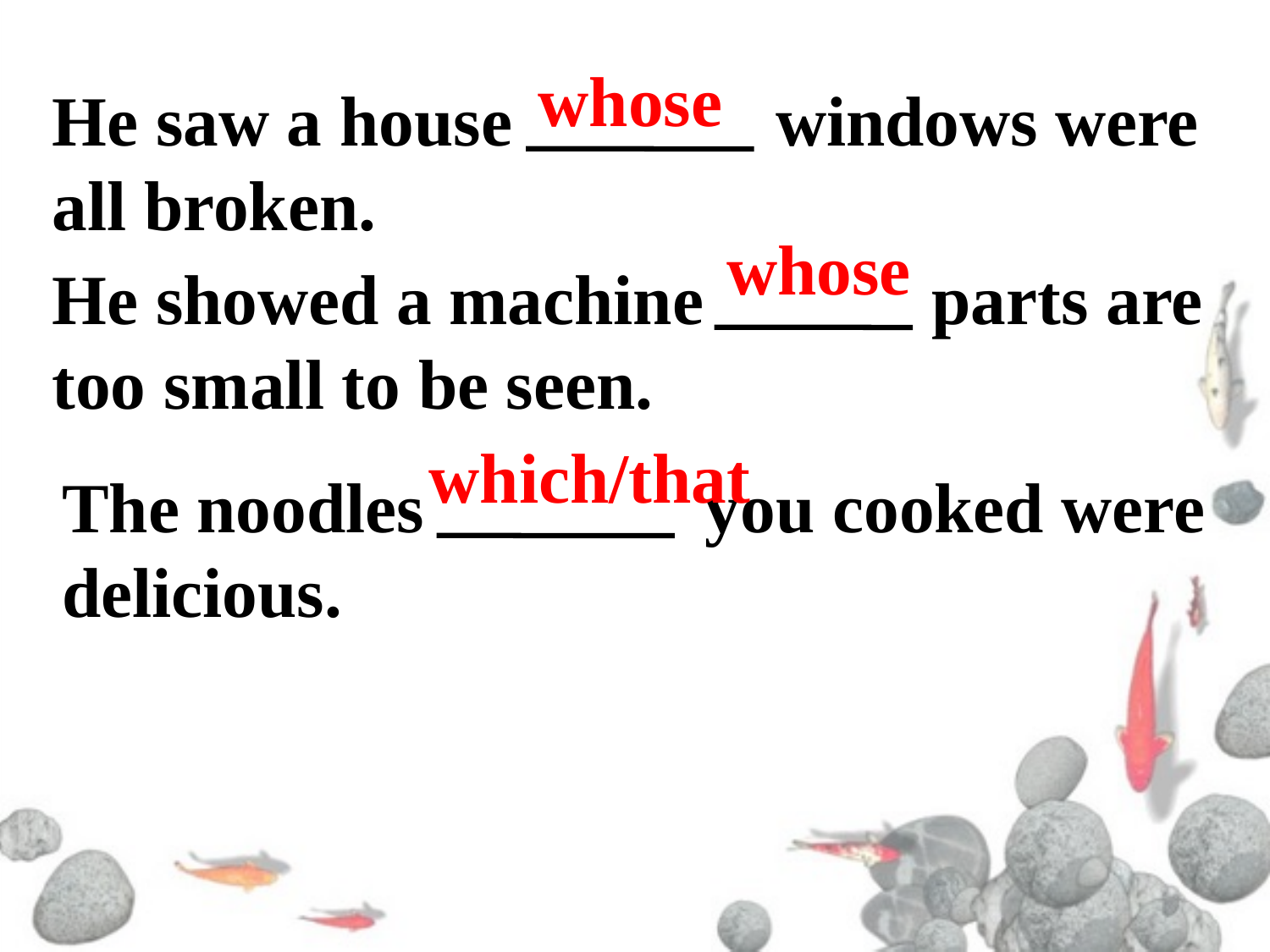

whose
He saw a house               windows were all broken.
whose
He showed a machine             parts are too small to be seen.
which/that
The noodles                you cooked were delicious.